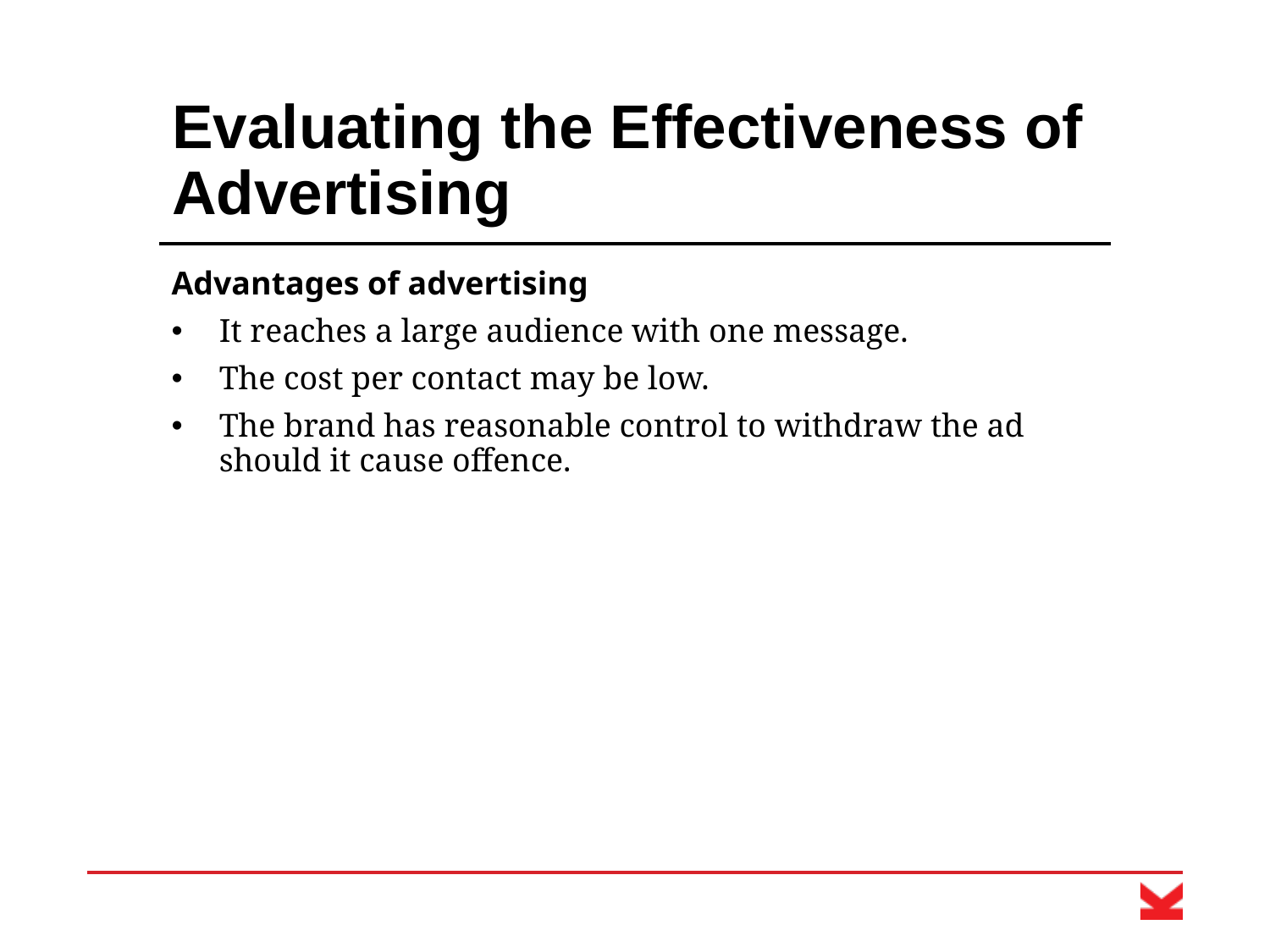

# Evaluating the Effectiveness of Advertising
Advantages of advertising
It reaches a large audience with one message.
The cost per contact may be low.
The brand has reasonable control to withdraw the ad should it cause offence.